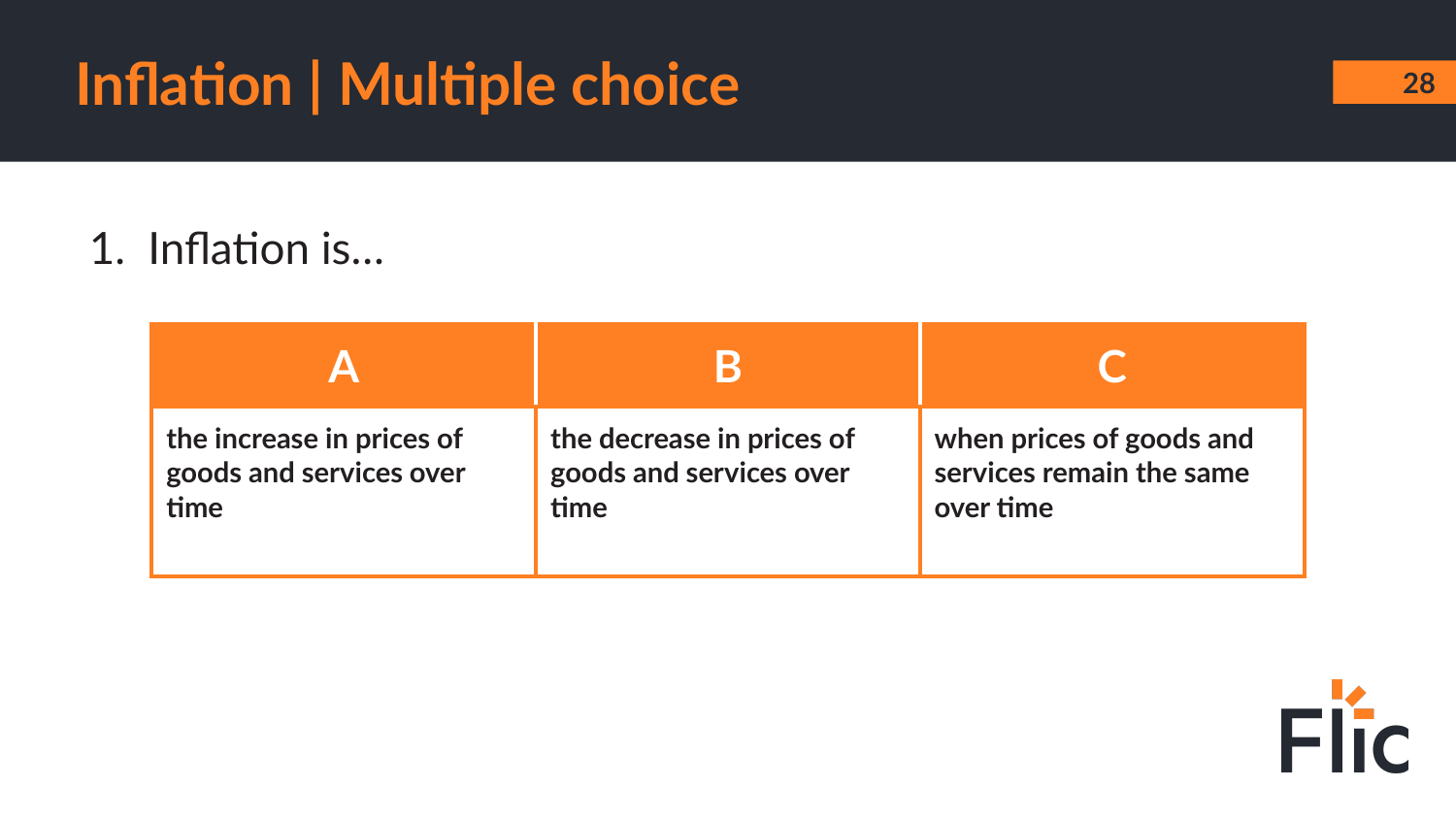

Inflation | Multiple choice
28
Inflation is…

| A | B | C |
| --- | --- | --- |
| the increase in prices of goods and services over time | the decrease in prices of goods and services over time | when prices of goods and services remain the same over time |